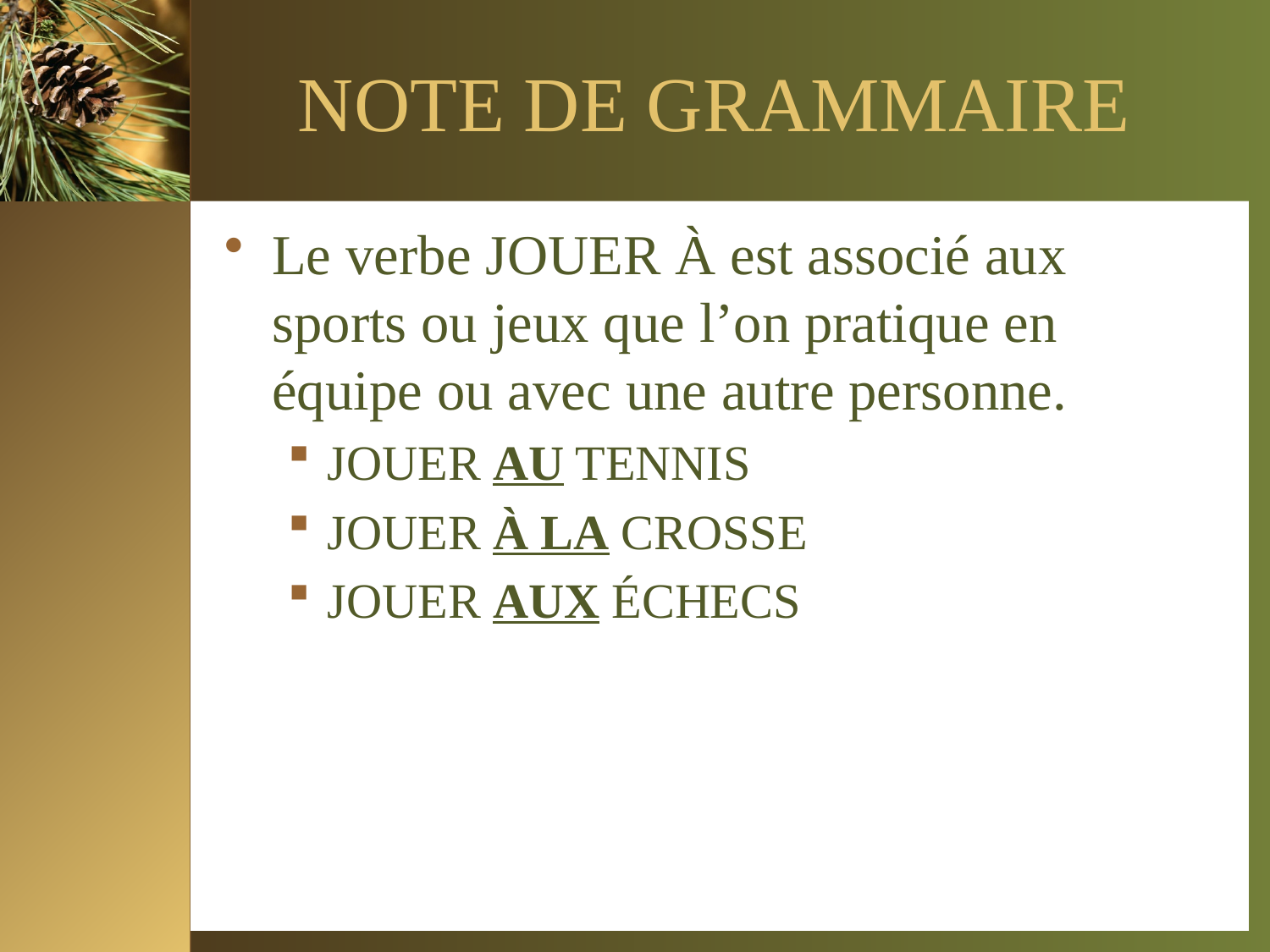

# NOTE DE GRAMMAIRE
Le verbe JOUER À est associé aux sports ou jeux que l’on pratique en équipe ou avec une autre personne.
JOUER AU TENNIS
JOUER À LA CROSSE
JOUER AUX ÉCHECS